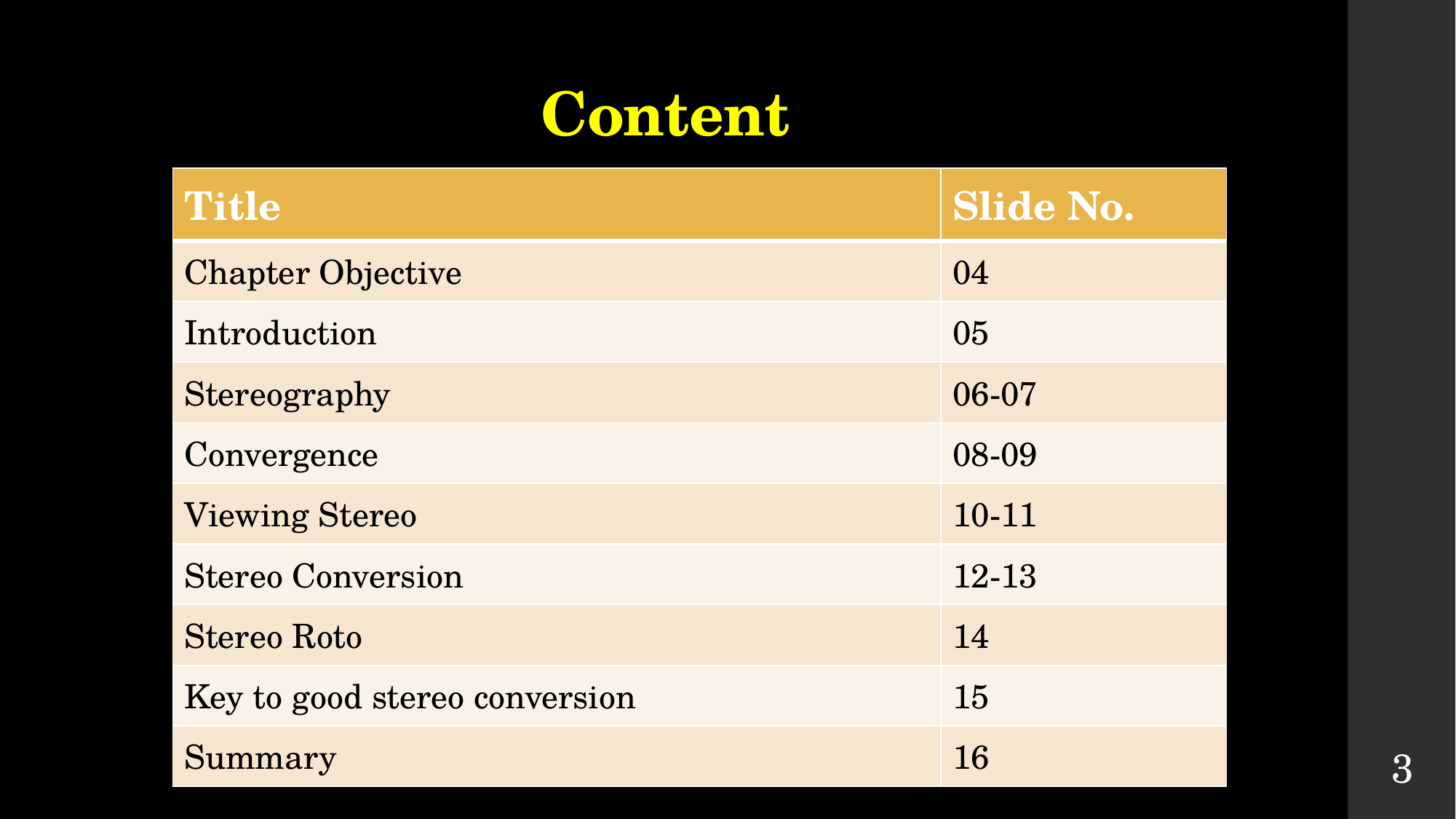

# Content
| Title | Slide No. |
| --- | --- |
| Chapter Objective | 04 |
| Introduction | 05 |
| Stereography | 06-07 |
| Convergence | 08-09 |
| Viewing Stereo | 10-11 |
| Stereo Conversion | 12-13 |
| Stereo Roto | 14 |
| Key to good stereo conversion | 15 |
| Summary | 16 |
3